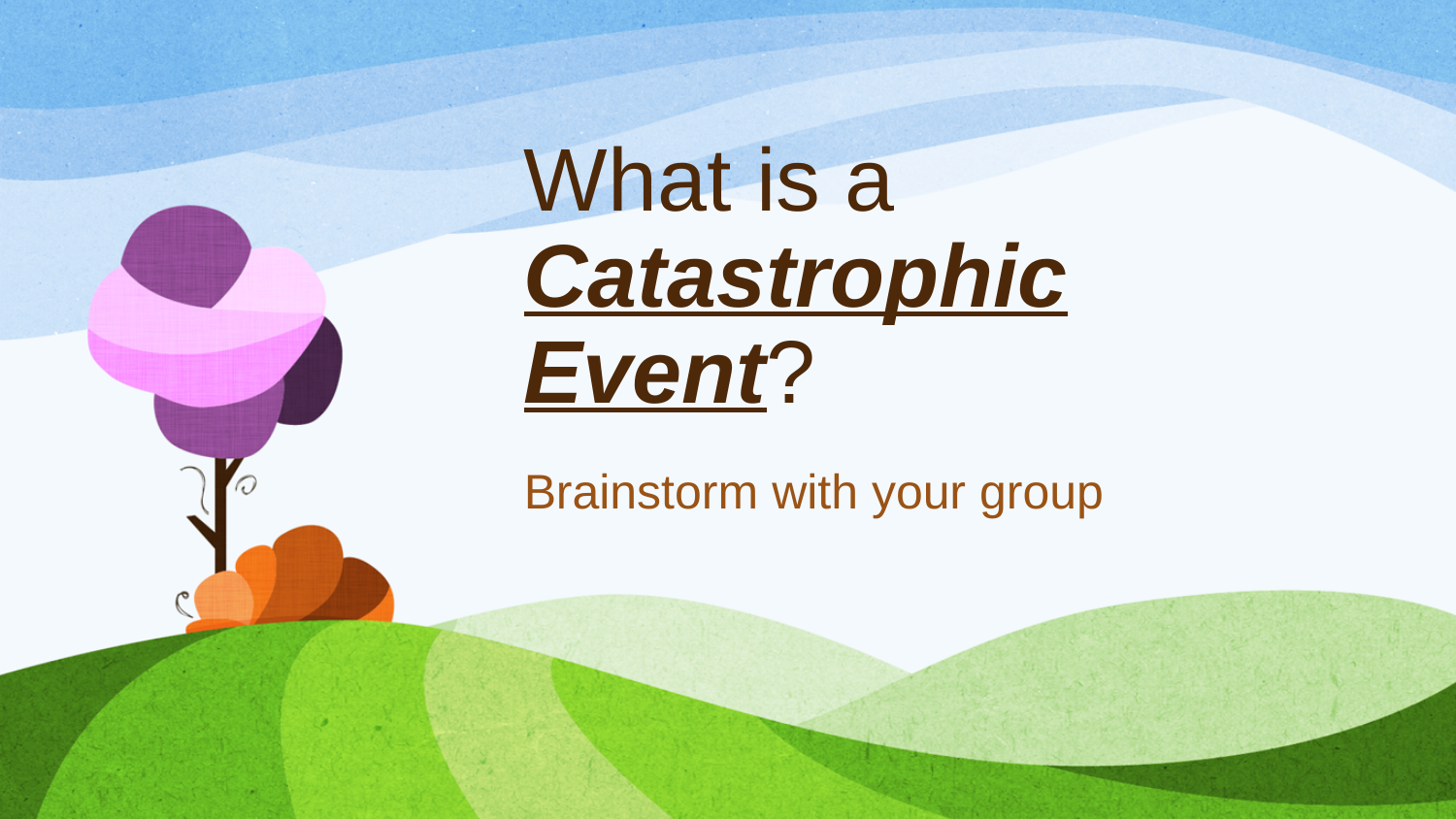

# What is a Catastrophic Event?
Brainstorm with your group